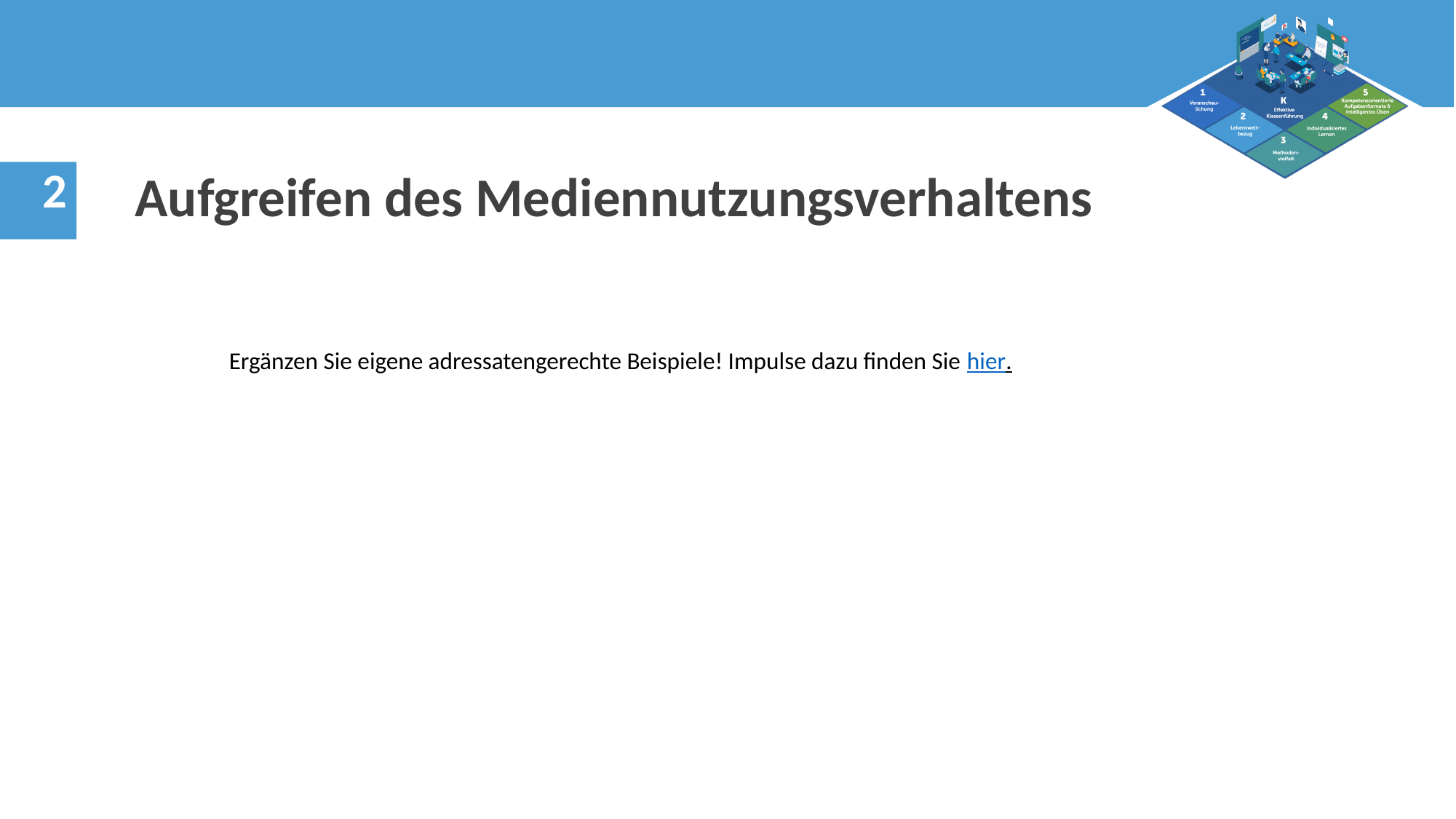

Aufgreifen des Mediennutzungsverhaltens

Ergänzen Sie eigene adressatengerechte Beispiele! Impulse dazu finden Sie hier.